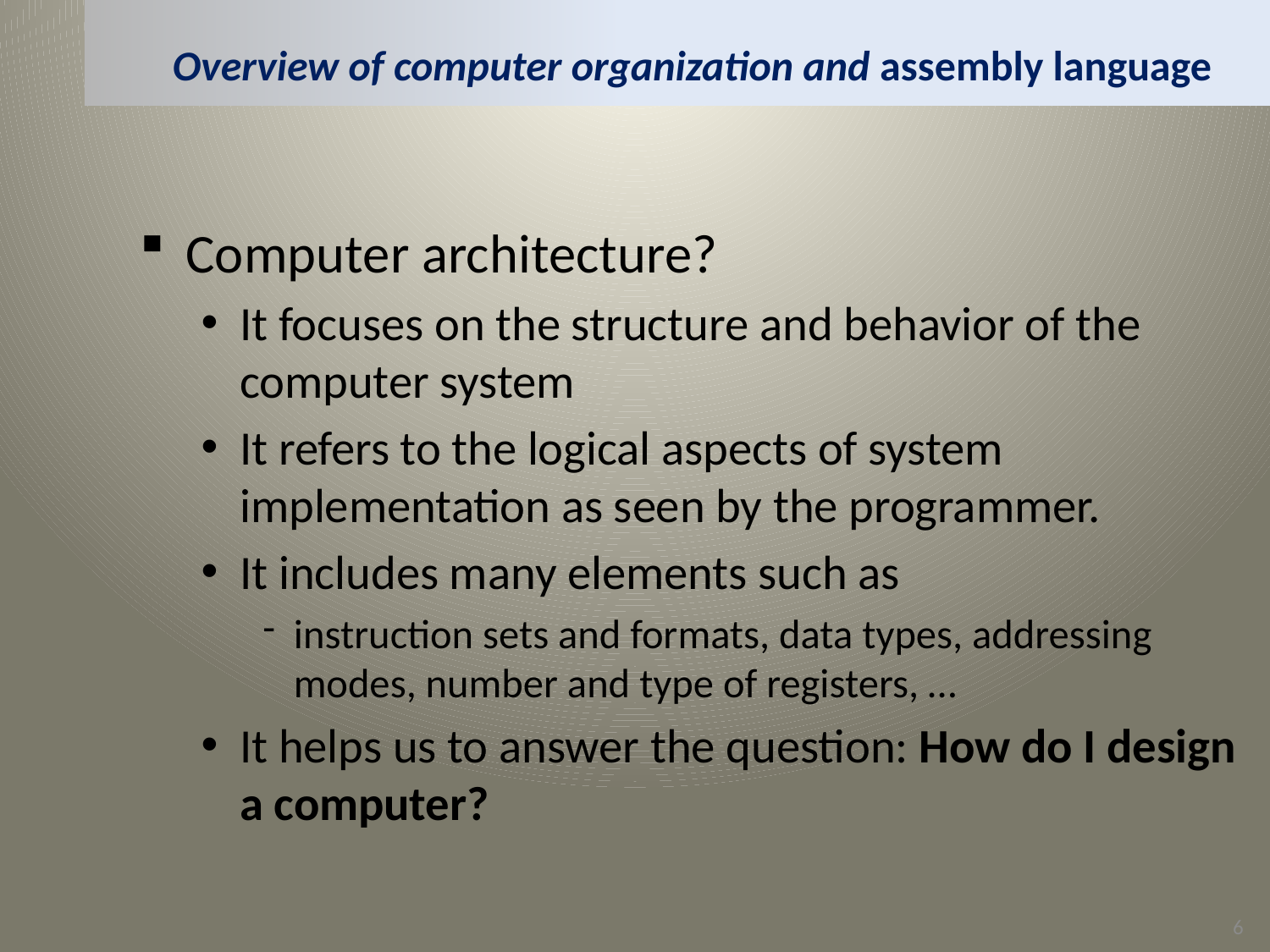

# Overview of computer organization and assembly language
Computer architecture?
It focuses on the structure and behavior of the computer system
It refers to the logical aspects of system implementation as seen by the programmer.
It includes many elements such as
instruction sets and formats, data types, addressing modes, number and type of registers, …
It helps us to answer the question: How do I design a computer?